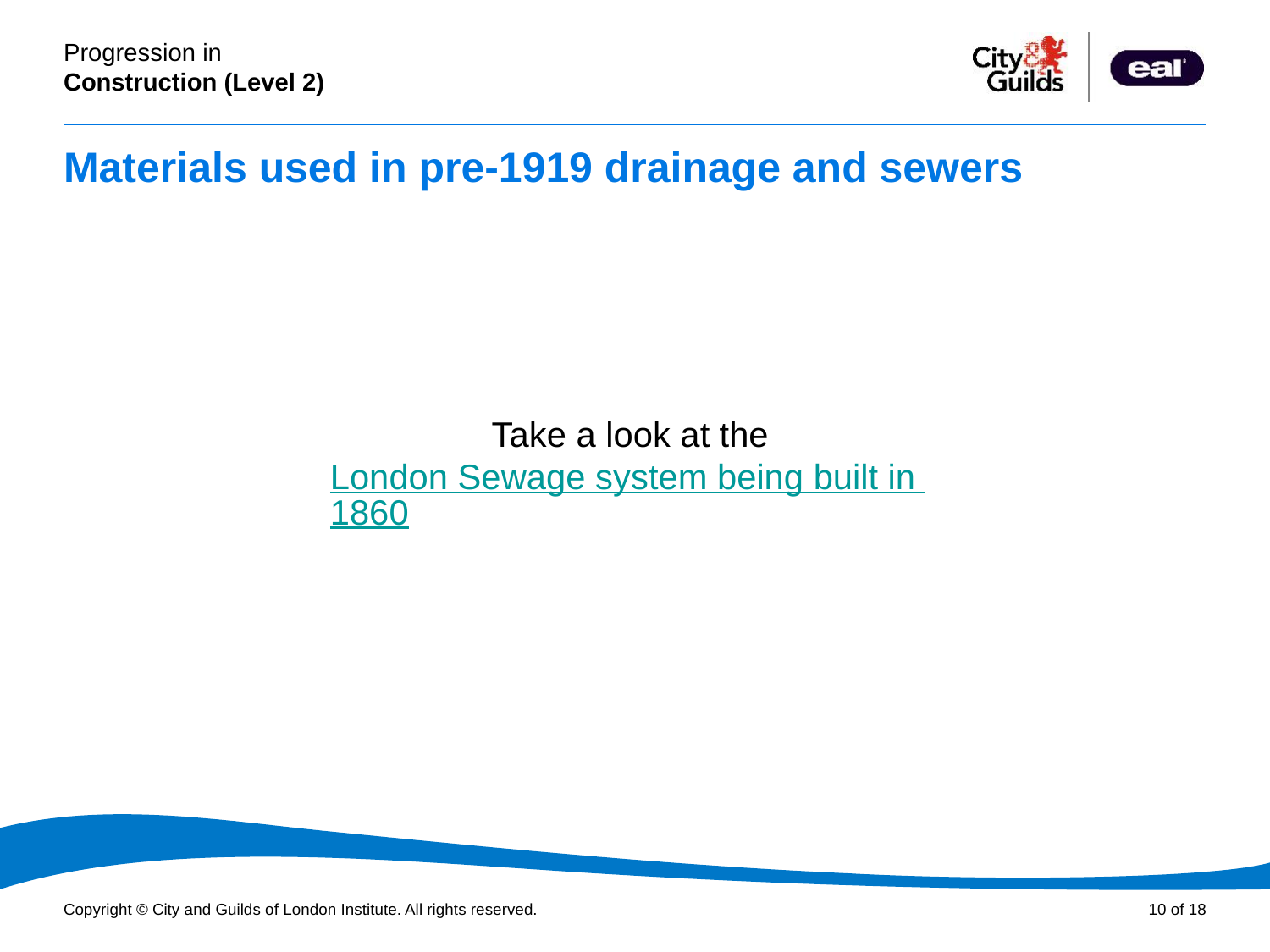

# Materials used in pre-1919 drainage and sewers
Take a look at the London Sewage system being built in 1860